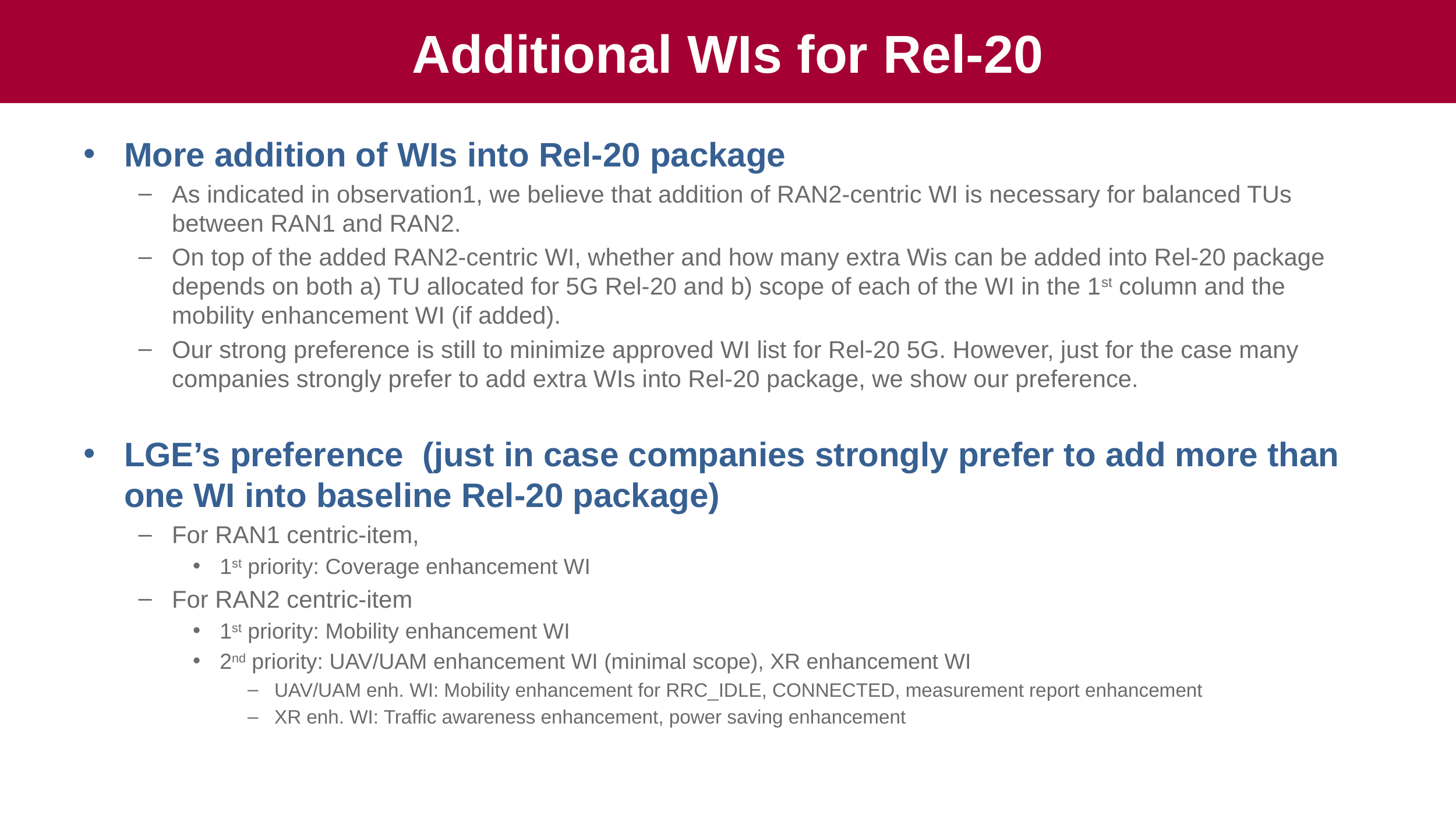

# Additional WIs for Rel-20
More addition of WIs into Rel-20 package
As indicated in observation1, we believe that addition of RAN2-centric WI is necessary for balanced TUs between RAN1 and RAN2.
On top of the added RAN2-centric WI, whether and how many extra Wis can be added into Rel-20 package depends on both a) TU allocated for 5G Rel-20 and b) scope of each of the WI in the 1st column and the mobility enhancement WI (if added).
Our strong preference is still to minimize approved WI list for Rel-20 5G. However, just for the case many companies strongly prefer to add extra WIs into Rel-20 package, we show our preference.

LGE’s preference  (just in case companies strongly prefer to add more than one WI into baseline Rel-20 package)
For RAN1 centric-item,
1st priority: Coverage enhancement WI
For RAN2 centric-item
1st priority: Mobility enhancement WI
2nd priority: UAV/UAM enhancement WI (minimal scope), XR enhancement WI
UAV/UAM enh. WI: Mobility enhancement for RRC_IDLE, CONNECTED, measurement report enhancement
XR enh. WI: Traffic awareness enhancement, power saving enhancement